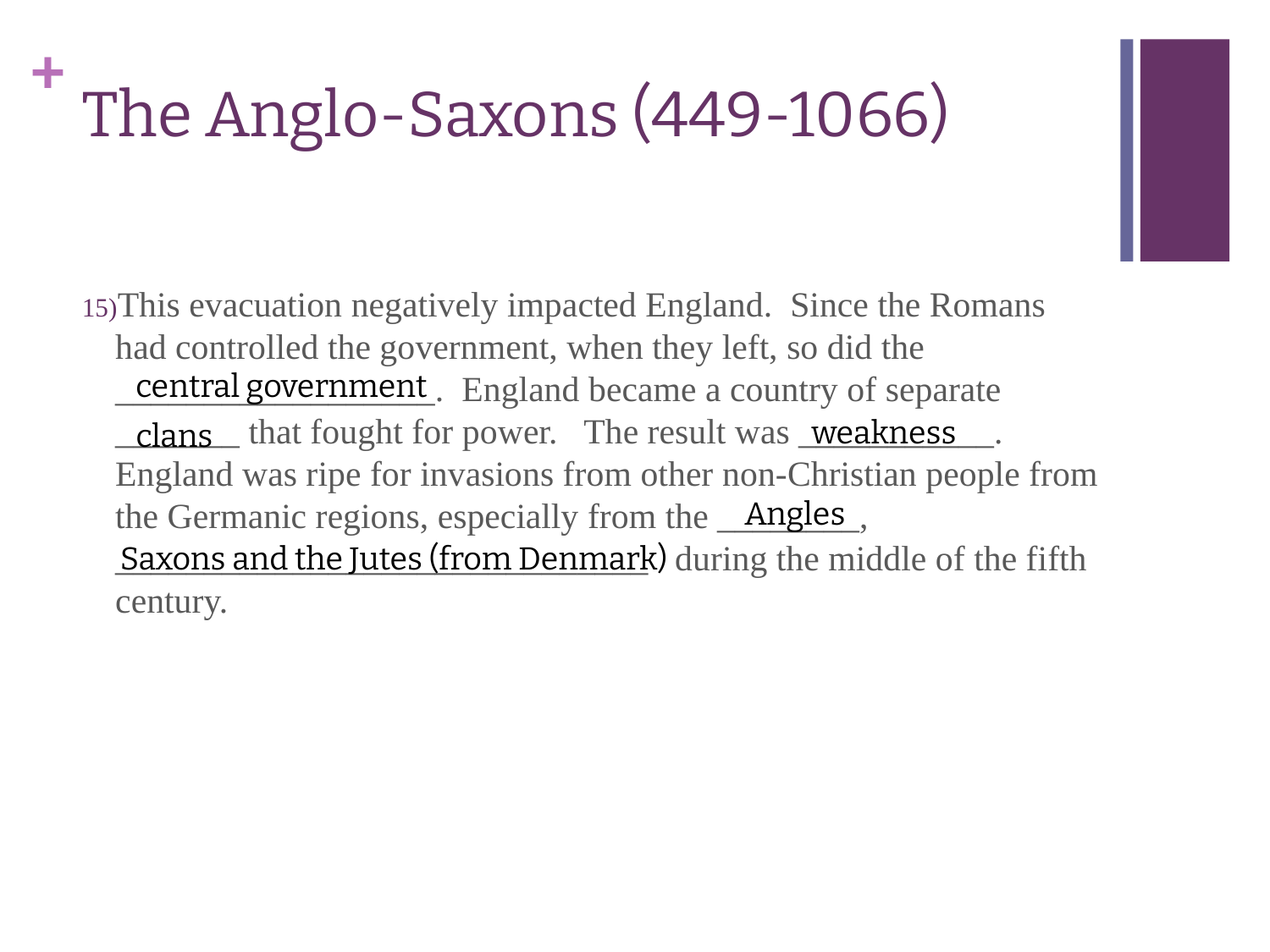

# The Anglo-Saxons (449-1066)
This evacuation negatively impacted England.  Since the Romans had controlled the government, when they left, so did the __________________.  England became a country of separate _______ that fought for power.   The result was ___________.  England was ripe for invasions from other non-Christian people from the Germanic regions, especially from the ________, ______________________________   during the middle of the fifth century.
central government
weakness
clans
Angles
Saxons and the Jutes (from Denmark)